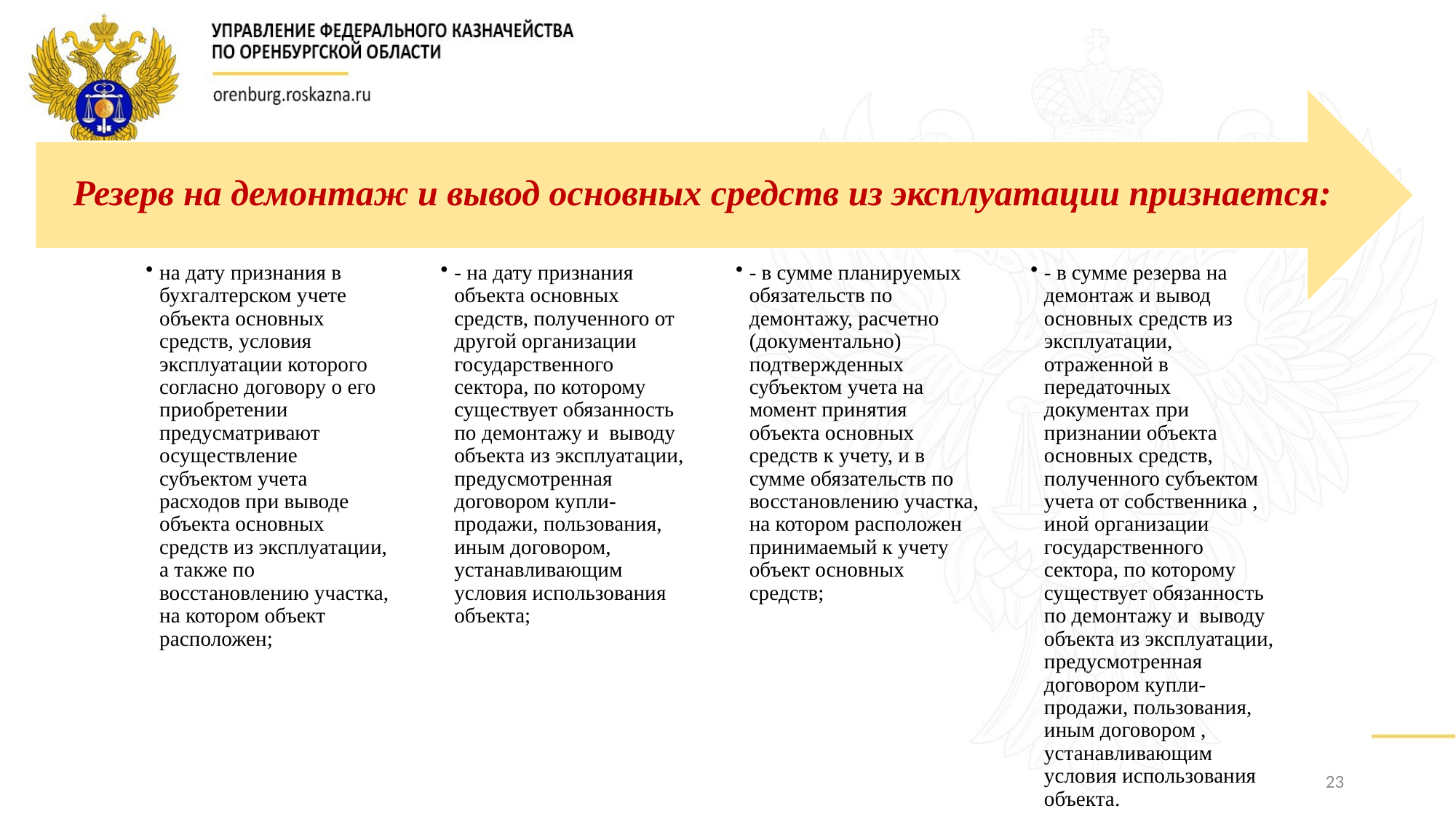

- в сумме резерва на демонтаж и вывод основных средств из эксплуатации, отраженной в передаточных документах при признании объекта основных средств, полученного субъектом учета от собственника , иной организации государственного сектора, по которому существует обязанность по демонтажу и  выводу объекта из эксплуатации, предусмотренная договором купли-продажи, пользования, иным договором , устанавливающим условия использования объекта.

- в сумме планируемых обязательств по демонтажу, расчетно (документально) подтвержденных субъектом учета на момент принятия объекта основных средств к учету, и в сумме обязательств по восстановлению участка, на котором расположен принимаемый к учету объект основных средств;

- на дату признания объекта основных средств, полученного от другой организации государственного сектора, по которому существует обязанность по демонтажу и  выводу объекта из эксплуатации, предусмотренная договором купли-продажи, пользования, иным договором, устанавливающим условия использования объекта;

на дату признания в бухгалтерском учете объекта основных средств, условия эксплуатации которого согласно договору о его приобретении предусматривают осуществление субъектом учета расходов при выводе объекта основных средств из эксплуатации, а также по восстановлению участка, на котором объект расположен;

Резерв на демонтаж и вывод основных средств из эксплуатации признается:
23